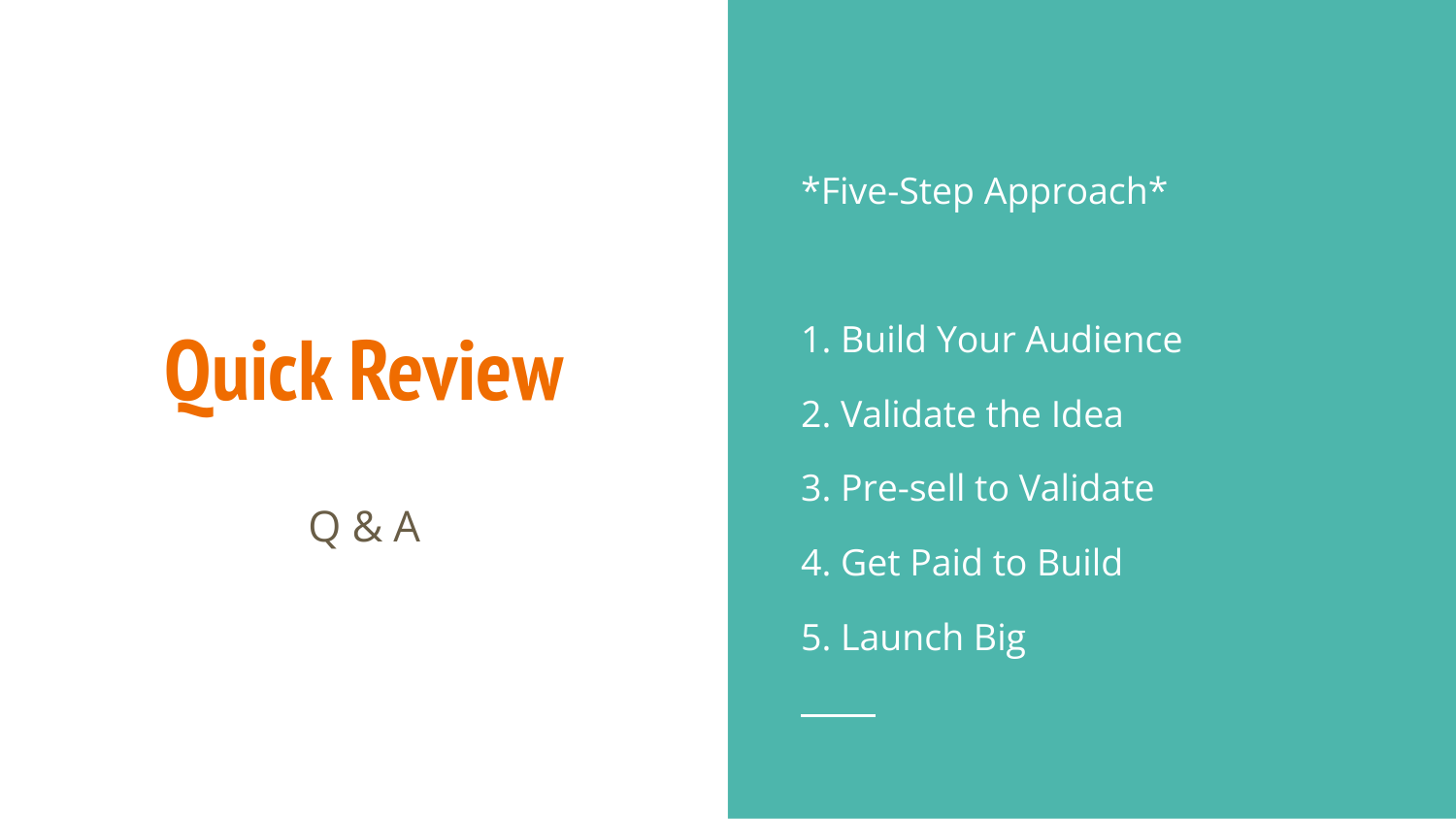

*Five-Step Approach*

1. Build Your Audience
2. Validate the Idea
3. Pre-sell to Validate
4. Get Paid to Build
5. Launch Big
# Quick Review

Q & A